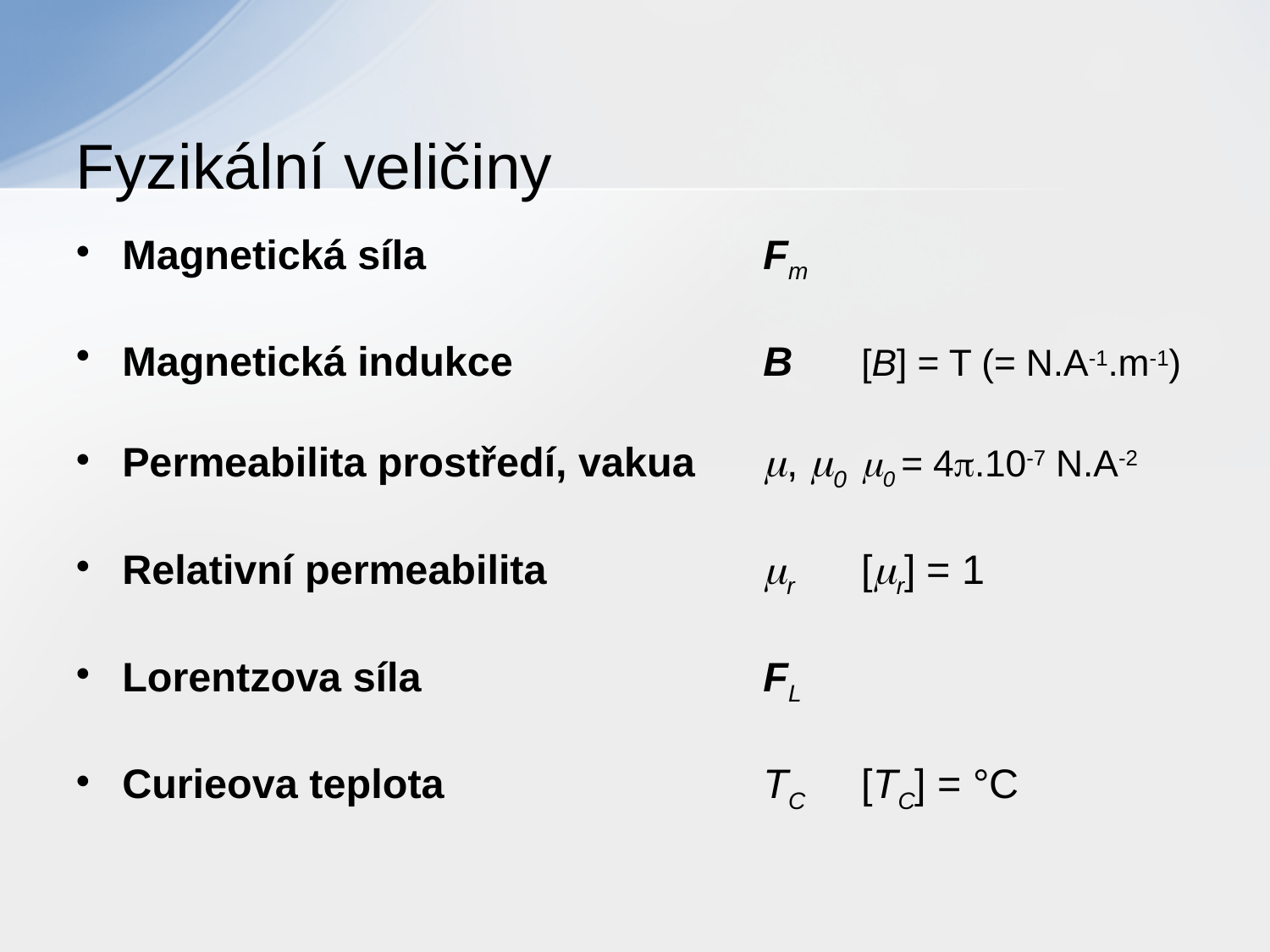

# Fyzikální veličiny
Magnetická síla	Fm
Magnetická indukce	B	[B] = T (= N.A-1.m-1)
Permeabilita prostředí, vakua	μ, μ0	μ0 = 4π.10-7 N.A-2
Relativní permeabilita	μr	[μr] = 1
Lorentzova síla	FL
Curieova teplota	TC	[TC] = °C